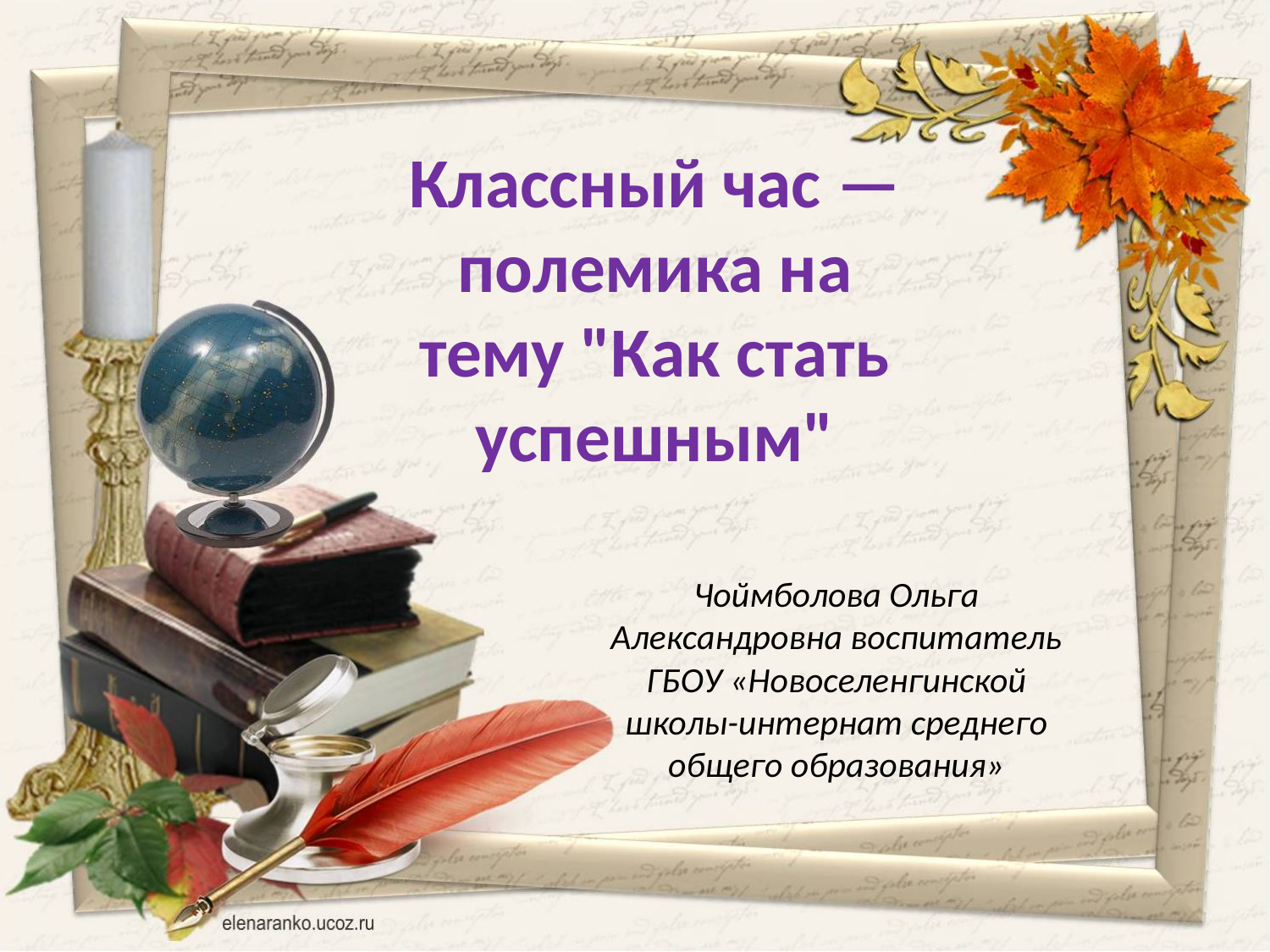

Классный час — полемика на тему "Как стать успешным"

Чоймболова Ольга Александровна воспитатель ГБОУ «Новоселенгинской школы-интернат среднего общего образования»